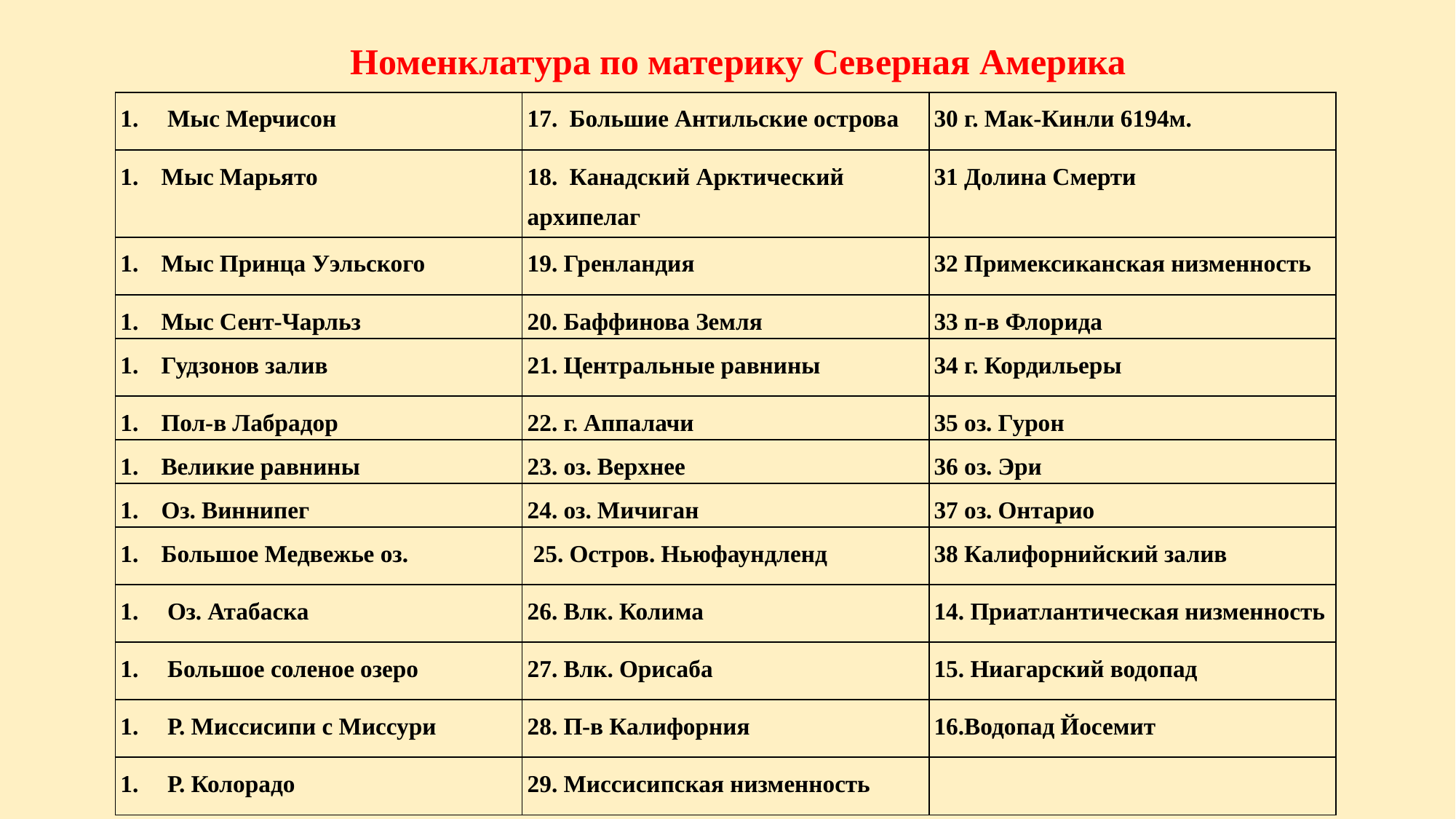

Номенклатура по материку Северная Америка
| Мыс Мерчисон | 17. Большие Антильские острова | 30 г. Мак-Кинли 6194м. |
| --- | --- | --- |
| Мыс Марьято | 18. Канадский Арктический архипелаг | 31 Долина Смерти |
| Мыс Принца Уэльского | 19. Гренландия | 32 Примексиканская низменность |
| Мыс Сент-Чарльз | 20. Баффинова Земля | 33 п-в Флорида |
| Гудзонов залив | 21. Центральные равнины | 34 г. Кордильеры |
| Пол-в Лабрадор | 22. г. Аппалачи | 35 оз. Гурон |
| Великие равнины | 23. оз. Верхнее | 36 оз. Эри |
| Оз. Виннипег | 24. оз. Мичиган | 37 оз. Онтарио |
| Большое Медвежье оз. | 25. Остров. Ньюфаундленд | 38 Калифорнийский залив |
| Оз. Атабаска | 26. Влк. Колима | 14. Приатлантическая низменность |
| Большое соленое озеро | 27. Влк. Орисаба | 15. Ниагарский водопад |
| Р. Миссисипи с Миссури | 28. П-в Калифорния | 16.Водопад Йосемит |
| Р. Колорадо | 29. Миссисипская низменность |  |